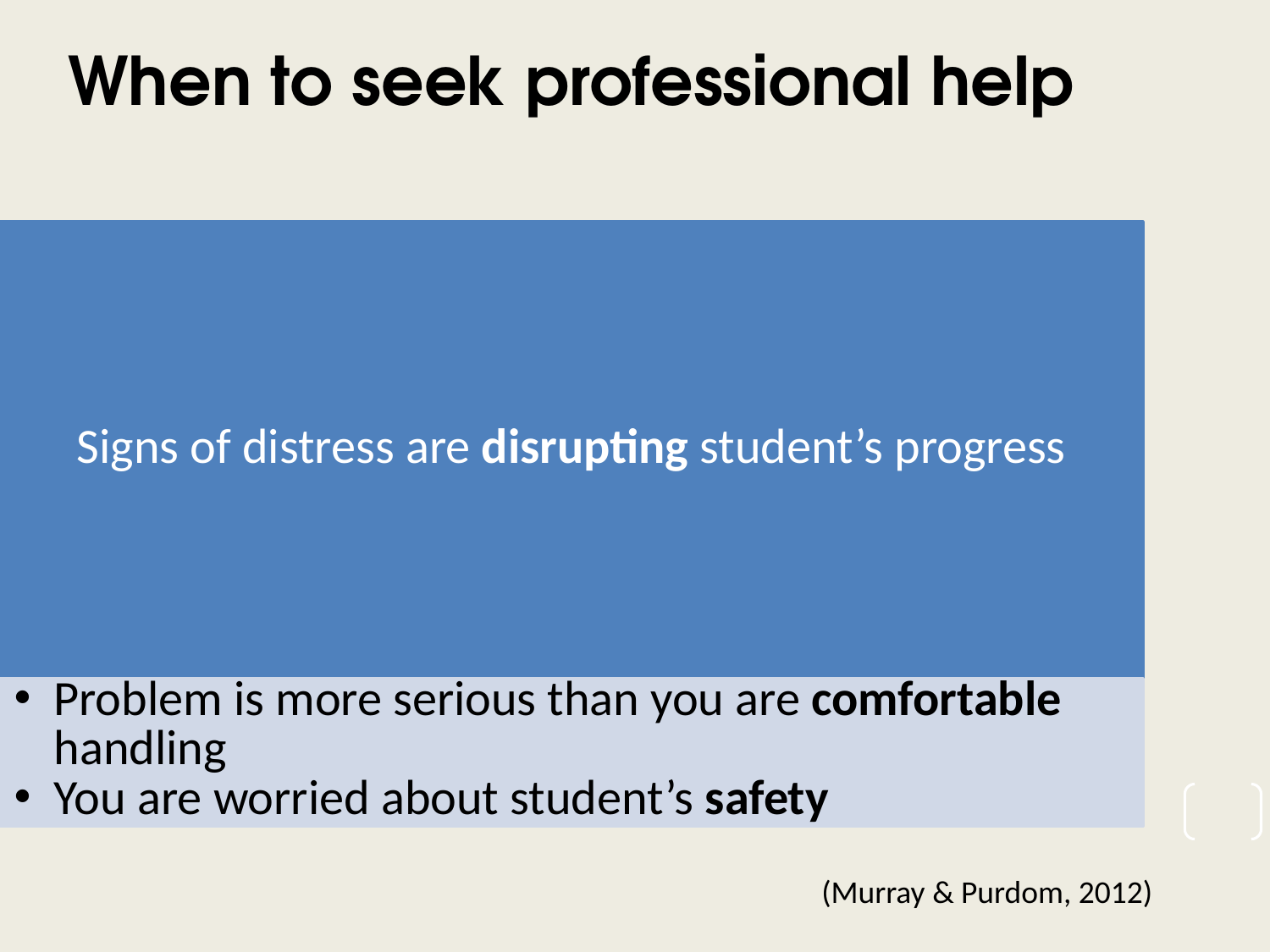

When to seek professional help
Signs of distress are disrupting student’s progress
Problem is more serious than you are comfortable handling
You are worried about student’s safety

(Murray & Purdom, 2012)